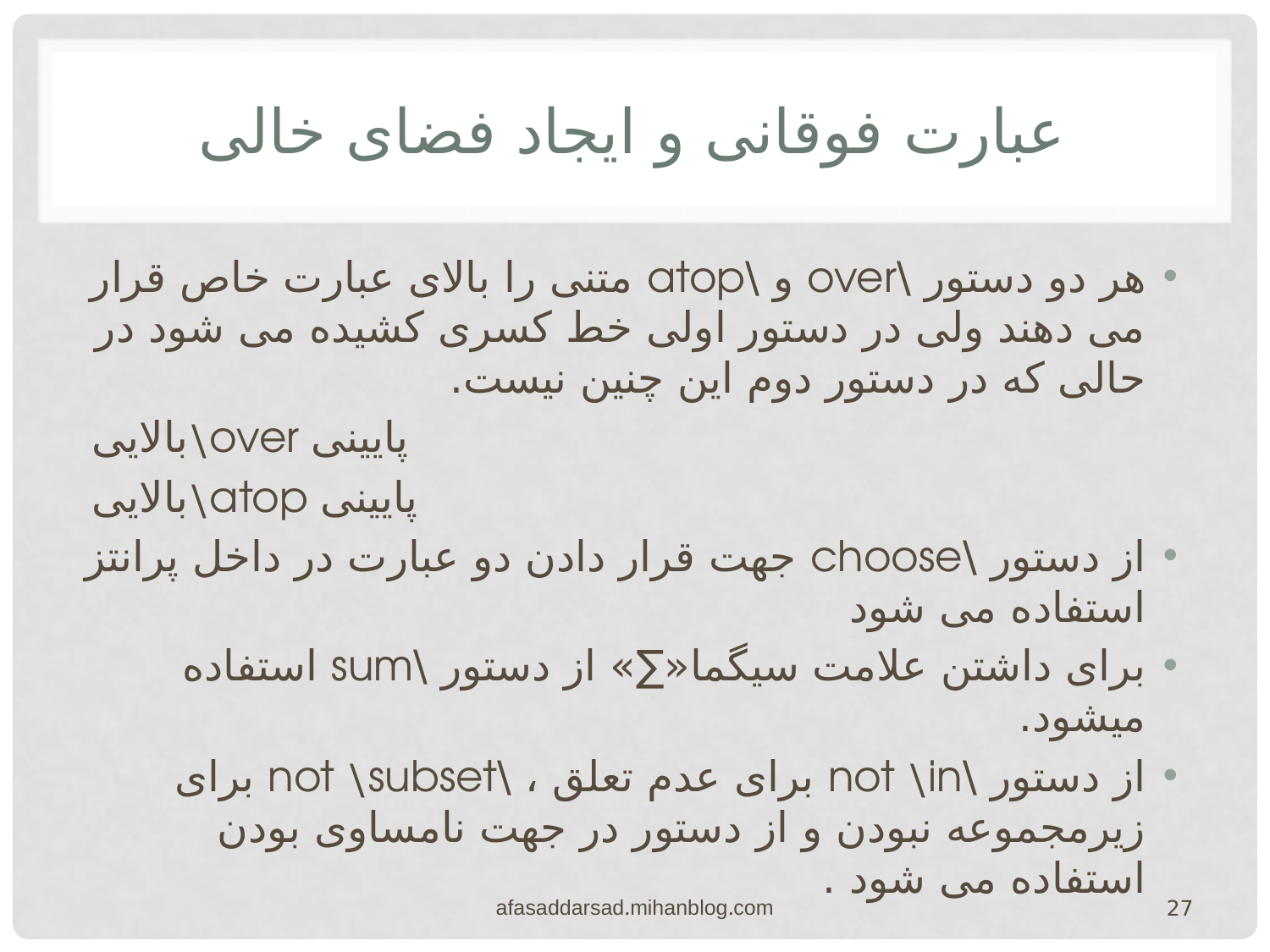

# عبارت فوقانی و ایجاد فضای خالی
هر دو دستور \over و \atop متنی را بالای عبارت خاص قرار می دهند ولی در دستور اولی خط کسری کشیده می شود در حالی که در دستور دوم این چنین نیست.
بالایی\over پایینی
بالایی\atop پایینی
از دستور \choose جهت قرار دادن دو عبارت در داخل پرانتز استفاده می شود
برای داشتن علامت سیگما«∑» از دستور \sum استفاده میشود.
از دستور \not \in برای عدم تعلق ، \not \subset برای زیرمجموعه نبودن و از دستور در جهت نامساوی بودن استفاده می شود .
afasaddarsad.mihanblog.com
27